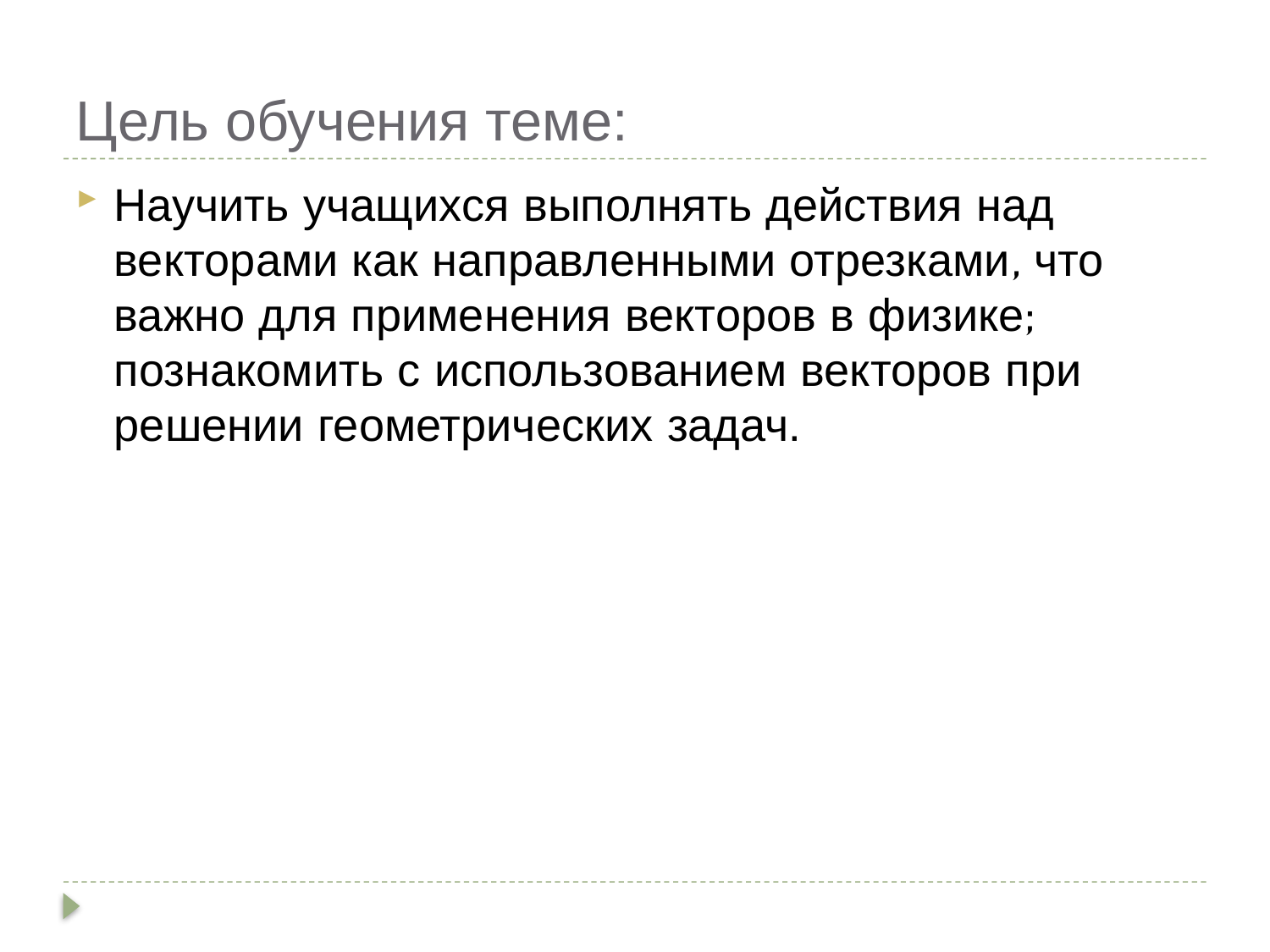

# Цель обучения теме:
Научить учащихся выполнять действия над векторами как направленными отрезками, что важно для применения векторов в физике; познакомить с использованием векторов при решении геометрических задач.